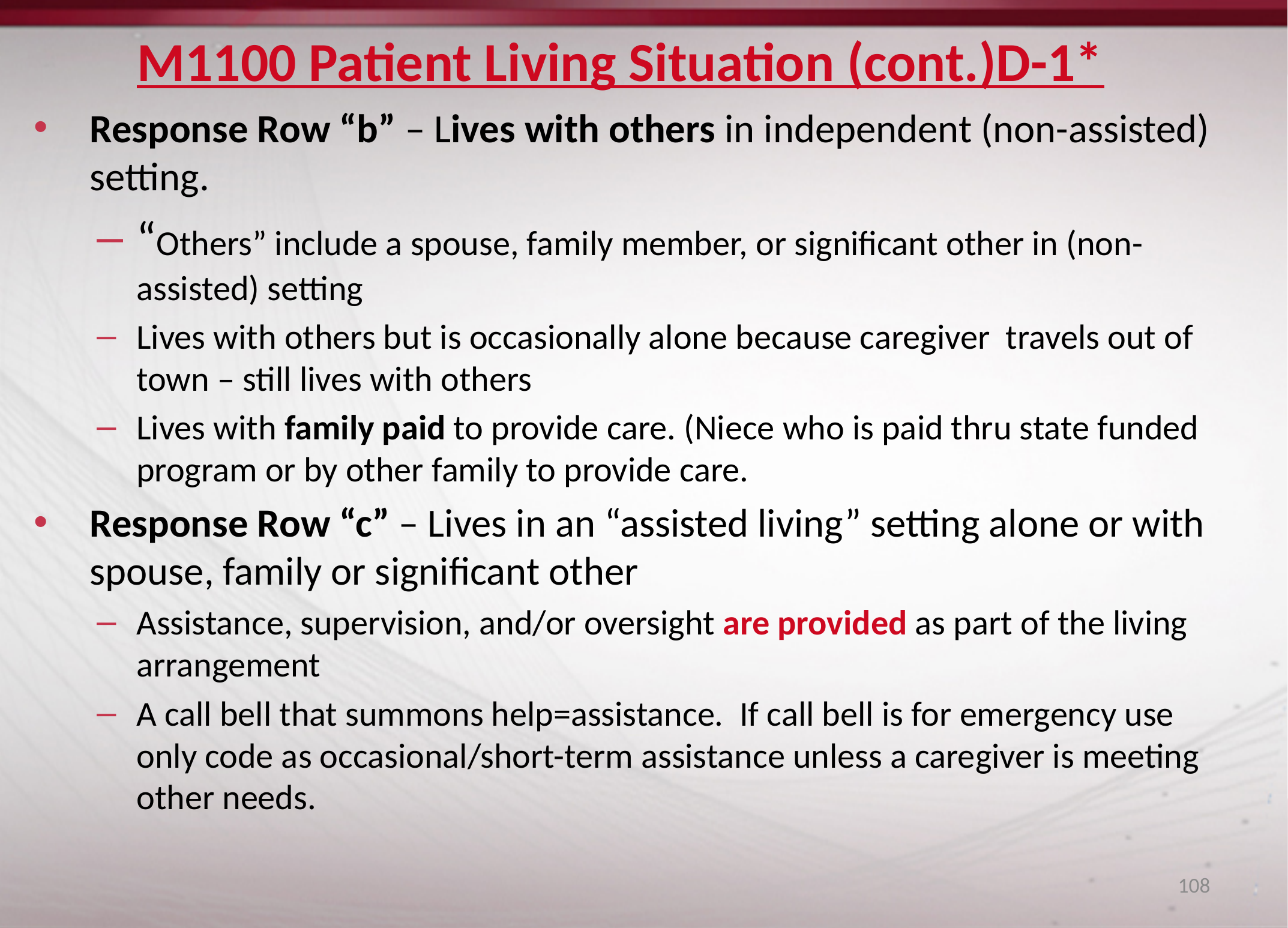

# M1100 Patient Living Situation (cont.)D-1*
Response Row “b” – Lives with others in independent (non-assisted) setting.
“Others” include a spouse, family member, or significant other in (non-assisted) setting
Lives with others but is occasionally alone because caregiver  travels out of town – still lives with others
Lives with family paid to provide care. (Niece who is paid thru state funded program or by other family to provide care.
Response Row “c” – Lives in an “assisted living” setting alone or with spouse, family or significant other
Assistance, supervision, and/or oversight are provided as part of the living arrangement
A call bell that summons help=assistance.  If call bell is for emergency use only code as occasional/short-term assistance unless a caregiver is meeting other needs.

108